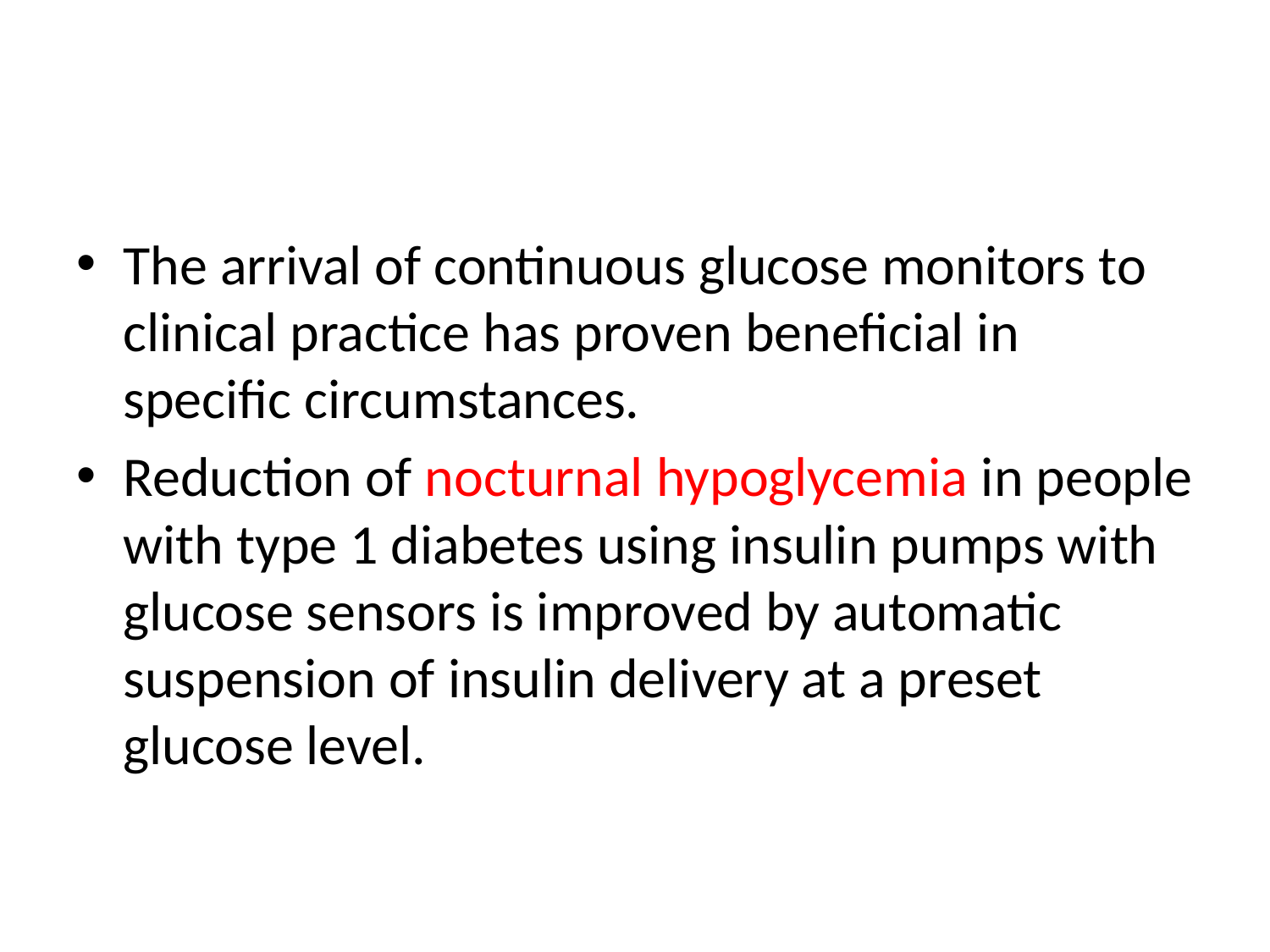

#
The arrival of continuous glucose monitors to clinical practice has proven beneficial in specific circumstances.
Reduction of nocturnal hypoglycemia in people with type 1 diabetes using insulin pumps with glucose sensors is improved by automatic suspension of insulin delivery at a preset glucose level.